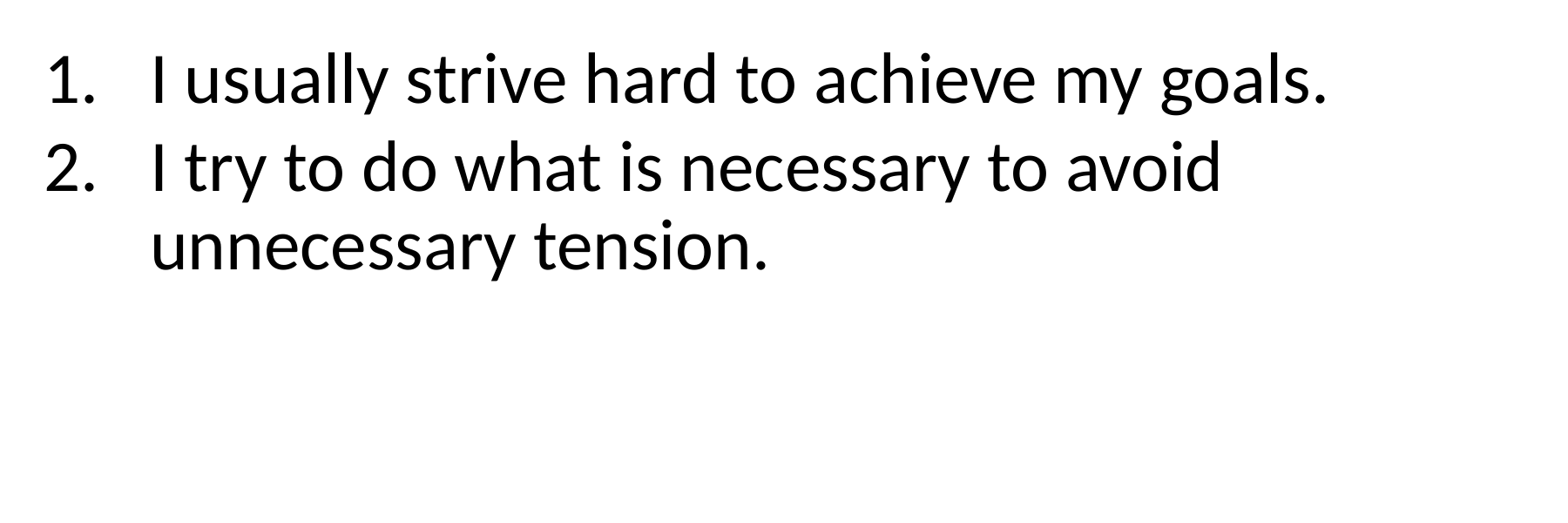

I usually strive hard to achieve my goals.
I try to do what is necessary to avoid unnecessary tension.